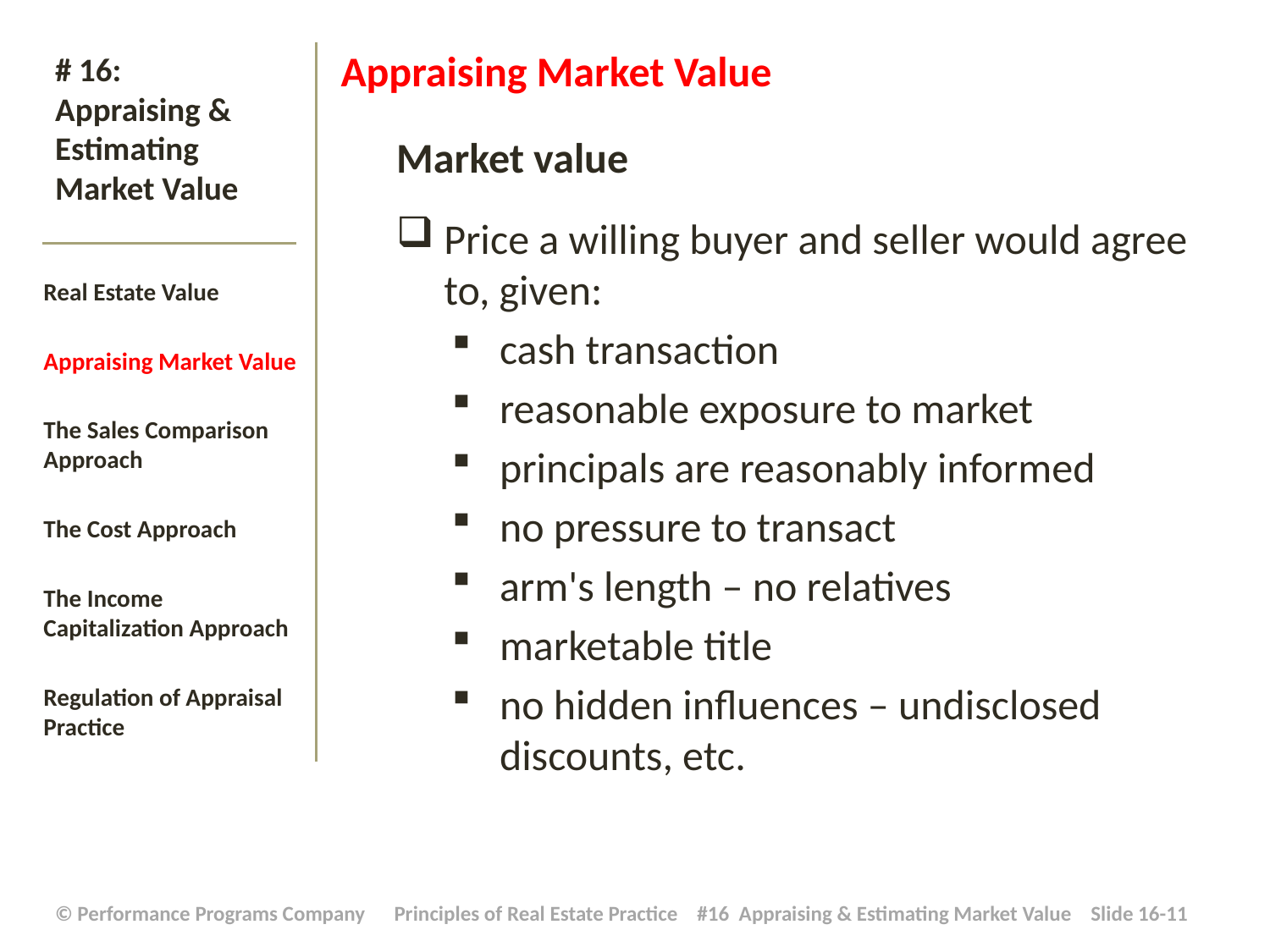

Appraising Market Value

Market value

Price a willing buyer and seller would agree to, given:
cash transaction
reasonable exposure to market
principals are reasonably informed
no pressure to transact
arm's length – no relatives
marketable title
no hidden influences – undisclosed discounts, etc.

# # 16: Appraising & Estimating Market Value

Real Estate Value

Appraising Market Value

The Sales Comparison Approach

The Cost Approach

The Income Capitalization Approach

Regulation of Appraisal Practice

| © Performance Programs Company Principles of Real Estate Practice #16 Appraising & Estimating Market Value Slide 16-11 |
| --- |